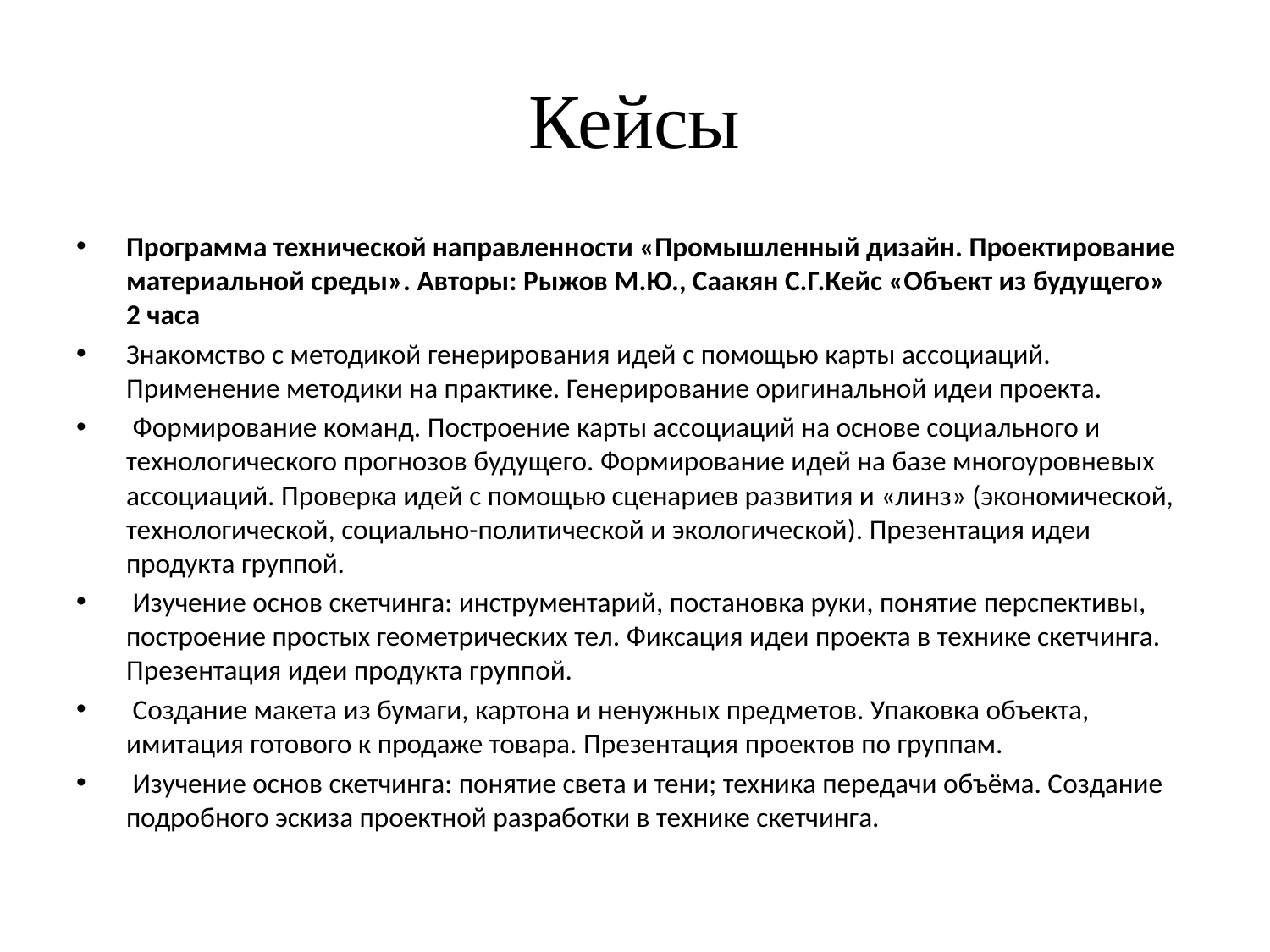

# Кейсы
Программа технической направленности «Промышленный дизайн. Проектирование материальной среды». Авторы: Рыжов М.Ю., Саакян С.Г.Кейс «Объект из будущего»  2 часа
Знакомство с методикой генерирования идей с помощью карты ассоциаций. Применение методики на практике. Генерирование оригинальной идеи проекта.
 Формирование команд. Построение карты ассоциаций на основе социального и технологического прогнозов будущего. Формирование идей на базе многоуровневых ассоциаций. Проверка идей с помощью сценариев развития и «линз» (экономической, технологической, социально-политической и экологической). Презентация идеи продукта группой.
 Изучение основ скетчинга: инструментарий, постановка руки, понятие перспективы, построение простых геометрических тел. Фиксация идеи проекта в технике скетчинга. Презентация идеи продукта группой.
 Создание макета из бумаги, картона и ненужных предметов. Упаковка объекта, имитация готового к продаже товара. Презентация проектов по группам.
 Изучение основ скетчинга: понятие света и тени; техника передачи объёма. Создание подробного эскиза проектной разработки в технике скетчинга.